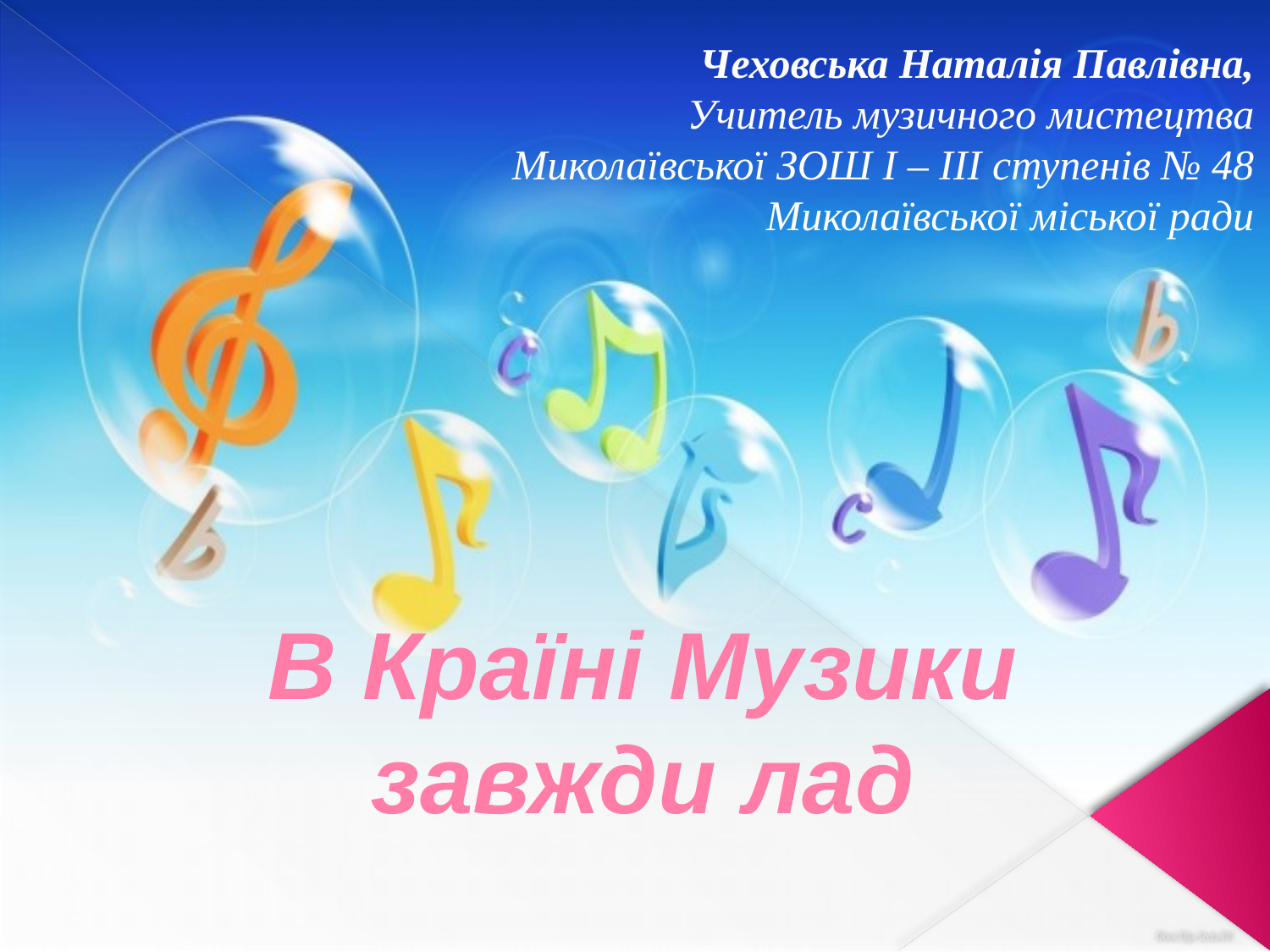

Чеховська Наталія Павлівна,
Учитель музичного мистецтва
Миколаївської ЗОШ І – ІІІ ступенів № 48
Миколаївської міської ради
# В Країні Музики завжди лад